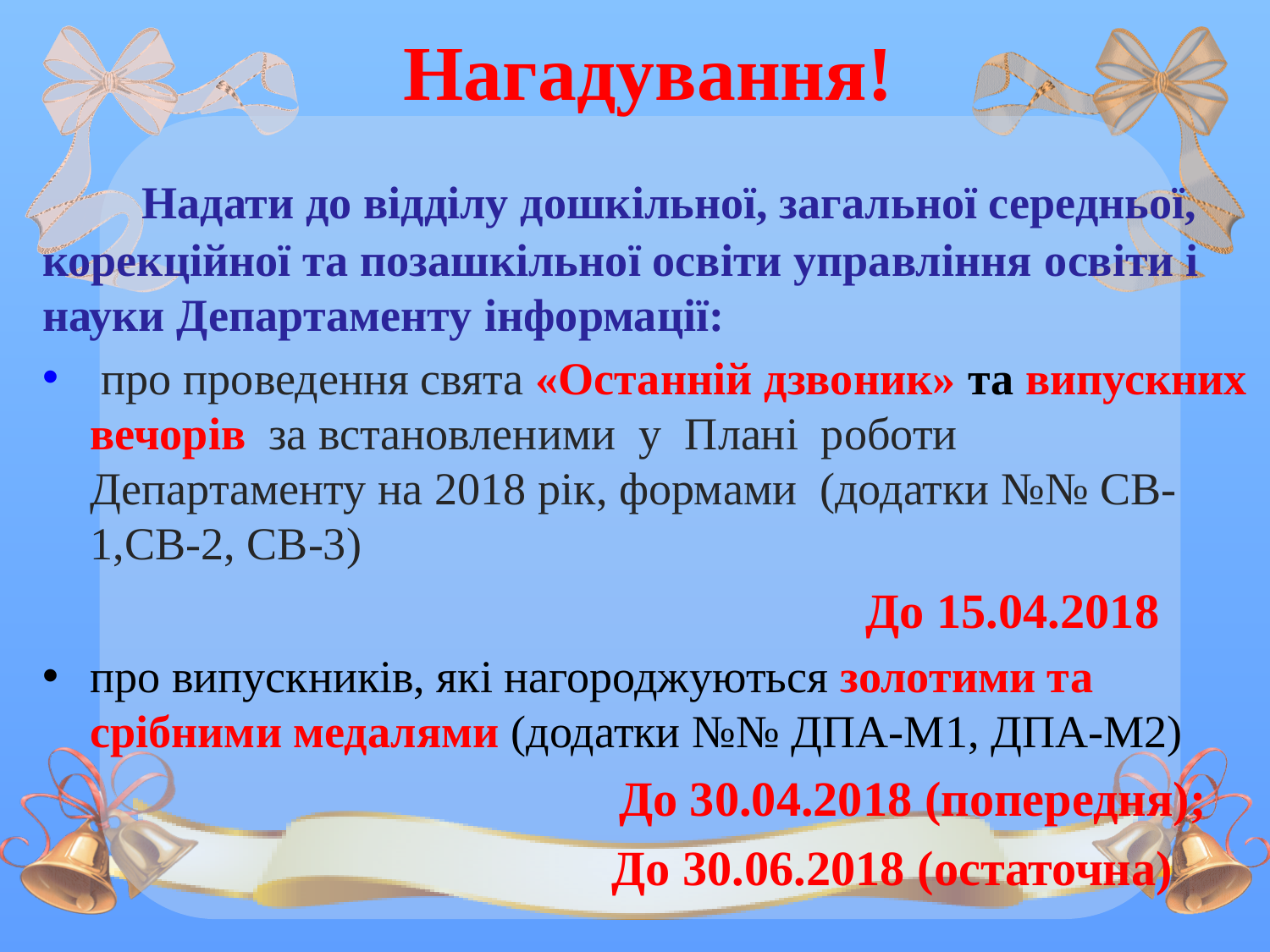

# Нагадування!
       Надати до відділу дошкільної, загальної середньої, корекційної та позашкільної освіти управління освіти і науки Департаменту інформації:
 про проведення свята «Останній дзвоник» та випускних вечорів  за встановленими  у  Плані  роботи  Департаменту на 2018 рік, формами  (додатки №№ СВ-1,СВ-2, СВ-3)
						     До 15.04.2018
про випускників, які нагороджуються золотими та срібними медалями (додатки №№ ДПА-М1, ДПА-М2)
				      До 30.04.2018 (попередня);
				     До 30.06.2018 (остаточна)